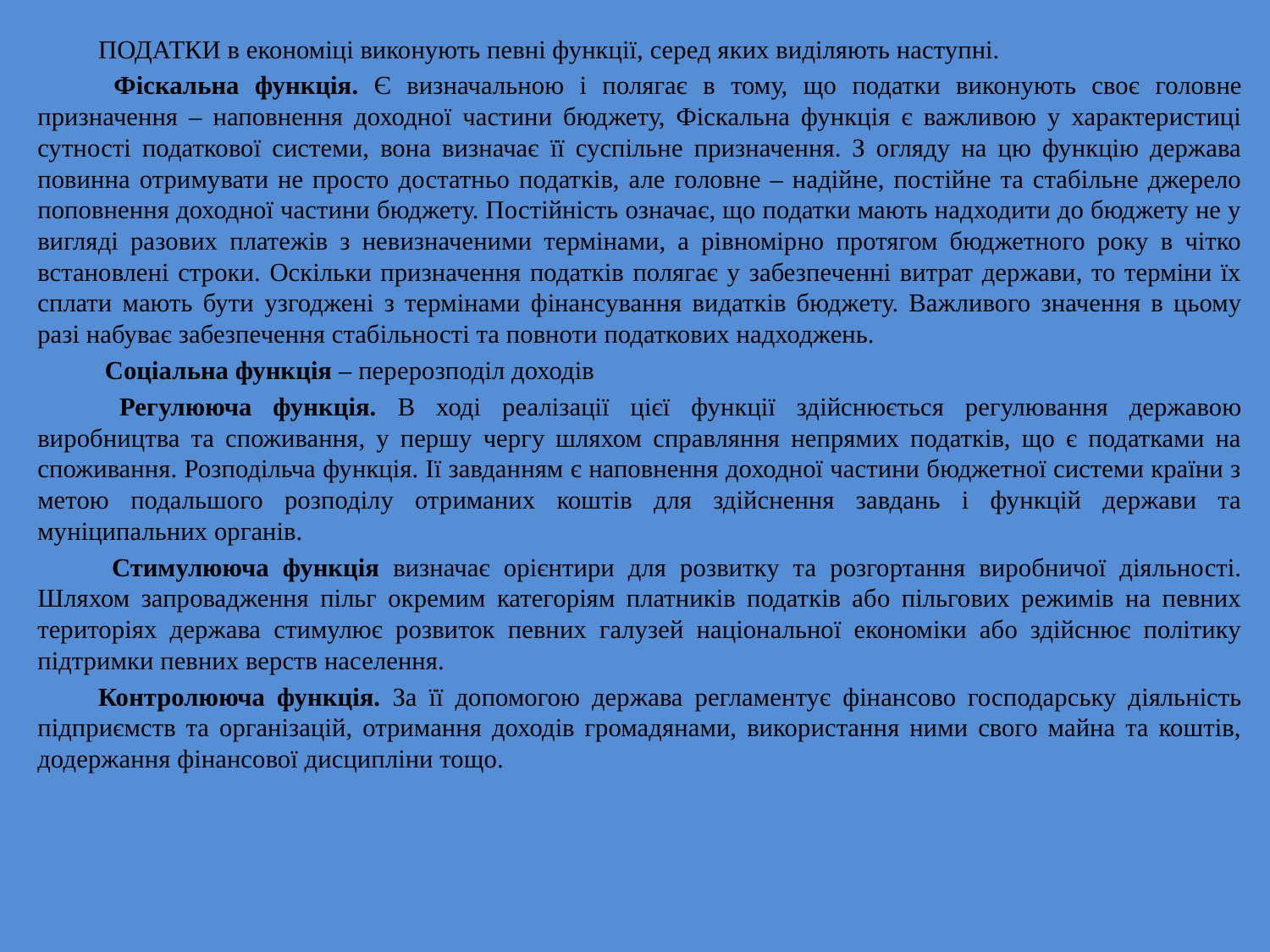

ПОДАТКИ в економіці виконують певні функції, серед яких виділяють наступні.
 Фіскальна функція. Є визначальною і полягає в тому, що податки виконують своє головне призначення – наповнення доходної частини бюджету, Фіскальна функція є важливою у характеристиці сутності податкової системи, вона визначає її суспільне призначення. З огляду на цю функцію держава повинна отримувати не просто достатньо податків, але головне – надійне, постійне та стабільне джерело поповнення доходної частини бюджету. Постійність означає, що податки мають надходити до бюджету не у вигляді разових платежів з невизначеними термінами, а рівномірно протягом бюджетного року в чітко встановлені строки. Оскільки призначення податків полягає у забезпеченні витрат держави, то терміни їх сплати мають бути узгоджені з термінами фінансування видатків бюджету. Важливого значення в цьому разі набуває забезпечення стабільності та повноти податкових надходжень.
 Соціальна функція – перерозподіл доходів
 Регулююча функція. В ході реалізації цієї функції здійснюється регулювання державою виробництва та споживання, у першу чергу шляхом справляння непрямих податків, що є податками на споживання. Розподільча функція. Ії завданням є наповнення доходної частини бюджетної системи країни з метою подальшого розподілу отриманих коштів для здійснення завдань і функцій держави та муніципальних органів.
 Стимулююча функція визначає орієнтири для розвитку та розгортання виробничої діяльності. Шляхом запровадження пільг окремим категоріям платників податків або пільгових режимів на певних територіях держава стимулює розвиток певних галузей національної економіки або здійснює політику підтримки певних верств населення.
Контролююча функція. За її допомогою держава регламентує фінансово господарську діяльність підприємств та організацій, отримання доходів громадянами, використання ними свого майна та коштів, додержання фінансової дисципліни тощо.